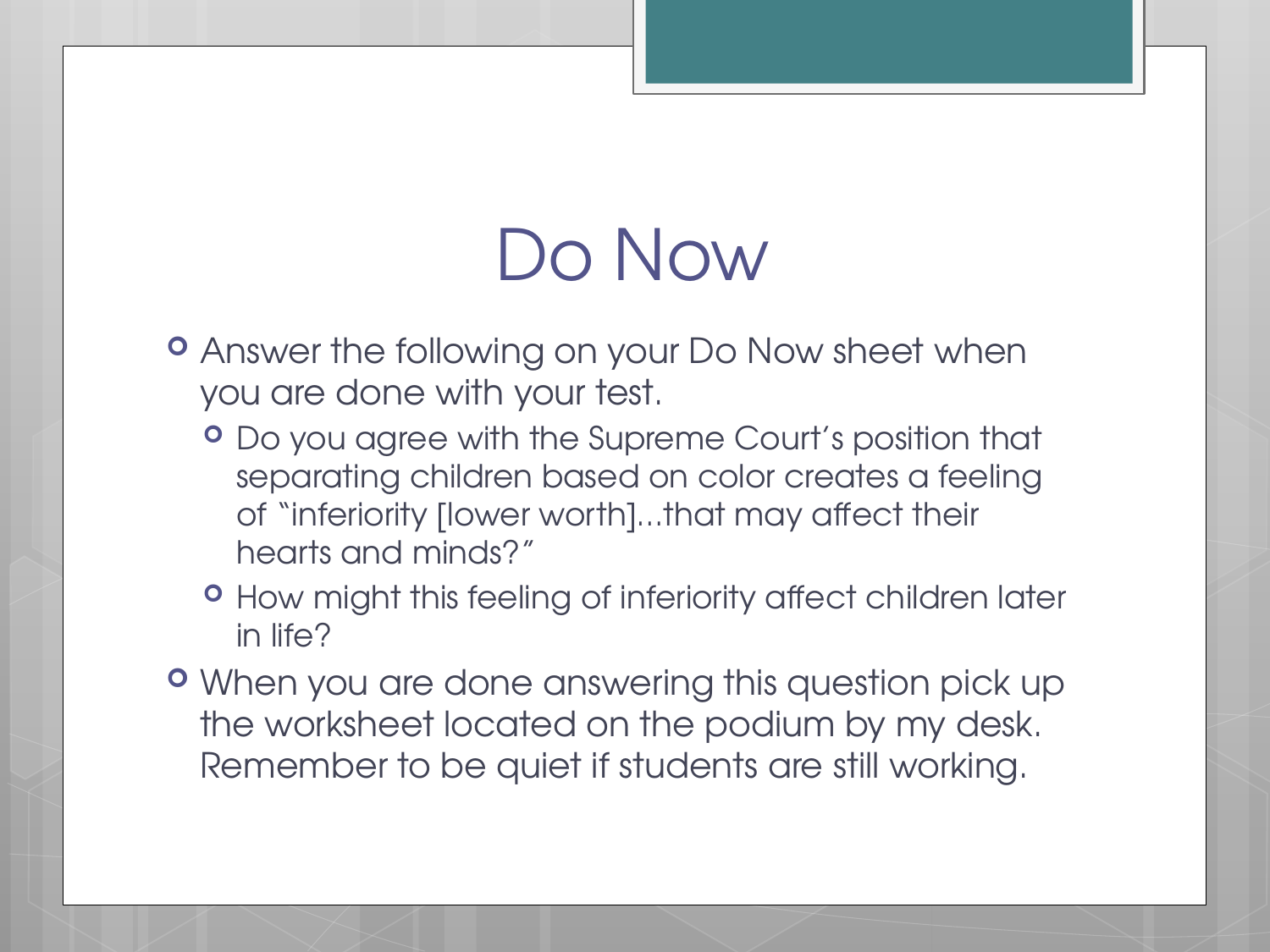

# Do Now
Answer the following on your Do Now sheet when you are done with your test.
Do you agree with the Supreme Court’s position that separating children based on color creates a feeling of “inferiority [lower worth]…that may affect their hearts and minds?”
How might this feeling of inferiority affect children later in life?
When you are done answering this question pick up the worksheet located on the podium by my desk. Remember to be quiet if students are still working.